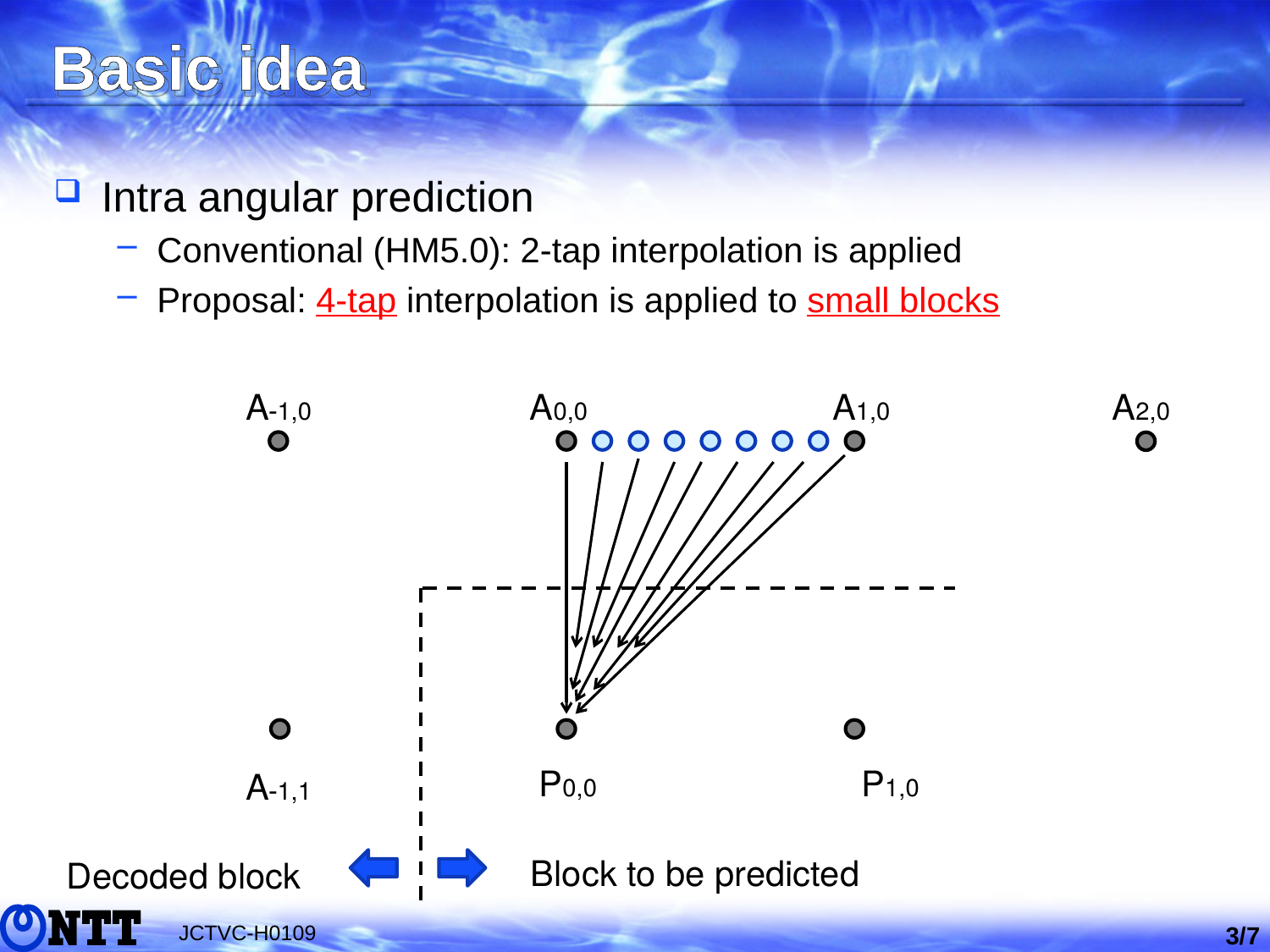

# Basic idea
Intra angular prediction
Conventional (HM5.0): 2-tap interpolation is applied
Proposal: 4-tap interpolation is applied to small blocks
A−1,0
A0,0
A1,0
A2,0

P1,0
P0,0
A−1,1
Block to be predicted
Decoded block